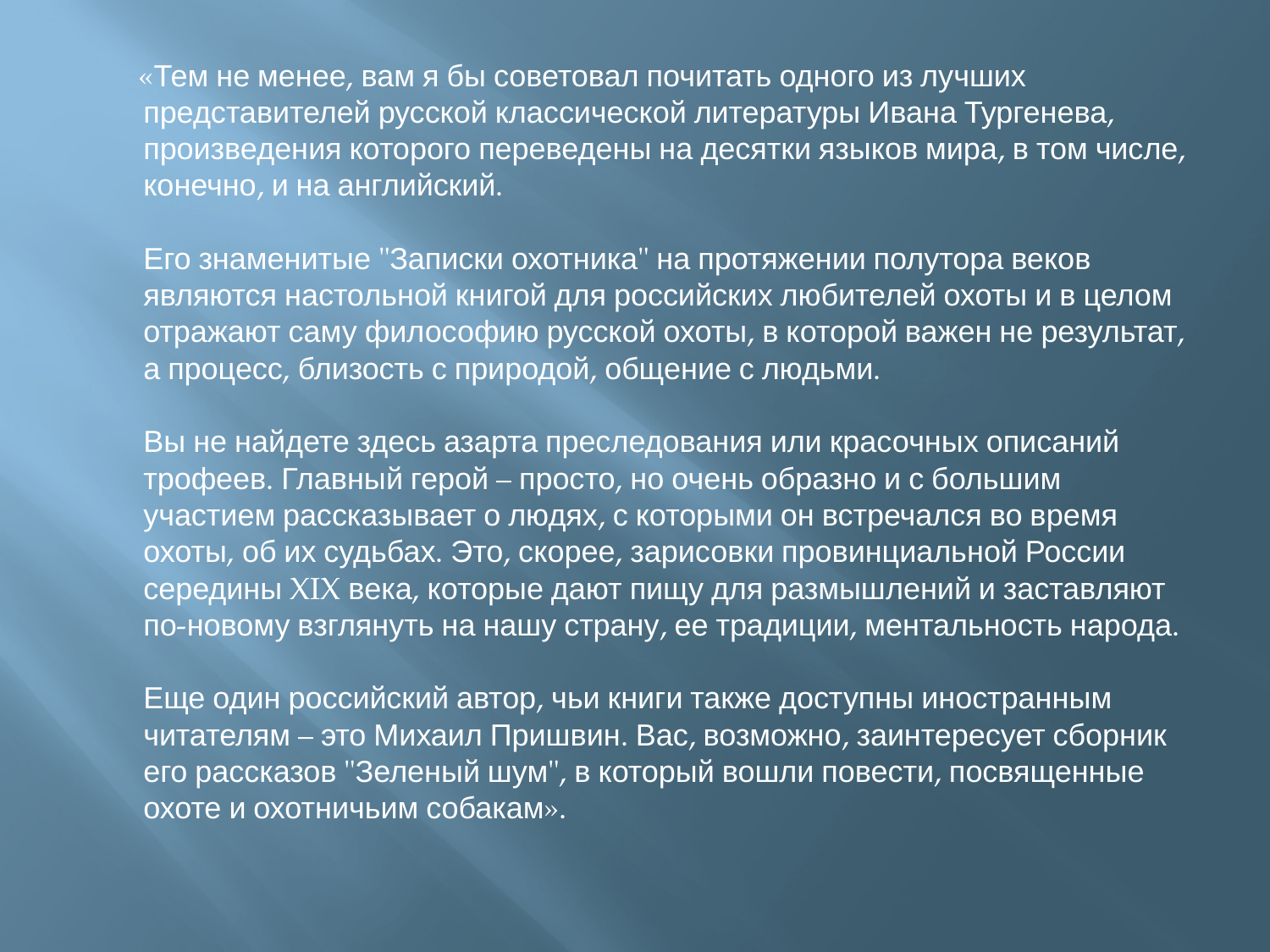

«Тем не менее, вам я бы советовал почитать одного из лучших представителей русской классической литературы Ивана Тургенева, произведения которого переведены на десятки языков мира, в том числе, конечно, и на английский.
Его знаменитые "Записки охотника" на протяжении полутора веков являются настольной книгой для российских любителей охоты и в целом отражают саму философию русской охоты, в которой важен не результат, а процесс, близость с природой, общение с людьми.
Вы не найдете здесь азарта преследования или красочных описаний трофеев. Главный герой – просто, но очень образно и с большим участием рассказывает о людях, с которыми он встречался во время охоты, об их судьбах. Это, скорее, зарисовки провинциальной России середины XIX века, которые дают пищу для размышлений и заставляют по-новому взглянуть на нашу страну, ее традиции, ментальность народа.
Еще один российский автор, чьи книги также доступны иностранным читателям – это Михаил Пришвин. Вас, возможно, заинтересует сборник его рассказов "Зеленый шум", в который вошли повести, посвященные охоте и охотничьим собакам».